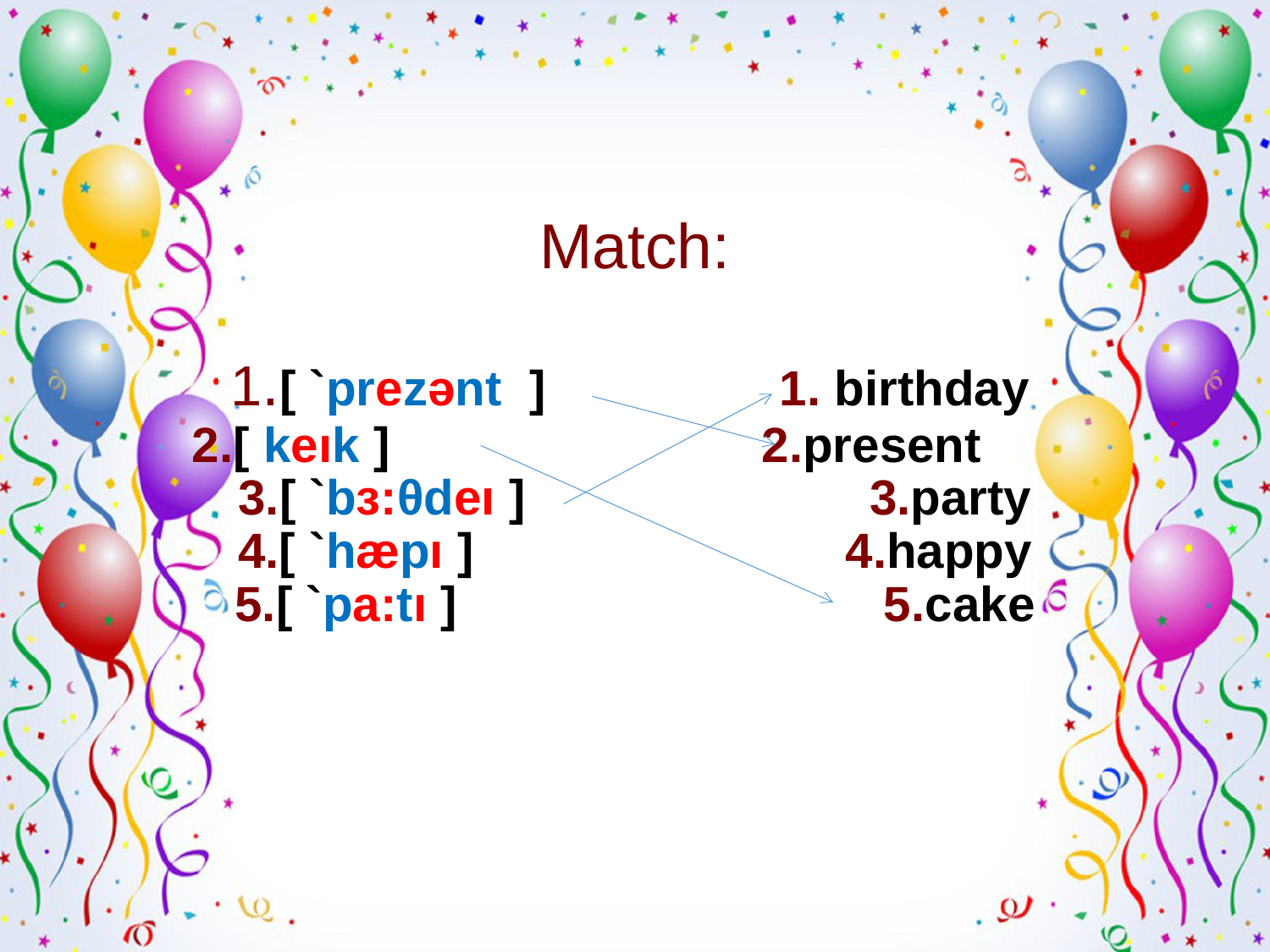

# Match: 1.[ `prezənt  ]                 1. birthday 2.[ keık ]                           2.present 3.[ `bɜ:θdeı ]                         3.party 4.[ `hæpı ]                           4.happy 5.[ `pa:tı ]                               5.cake